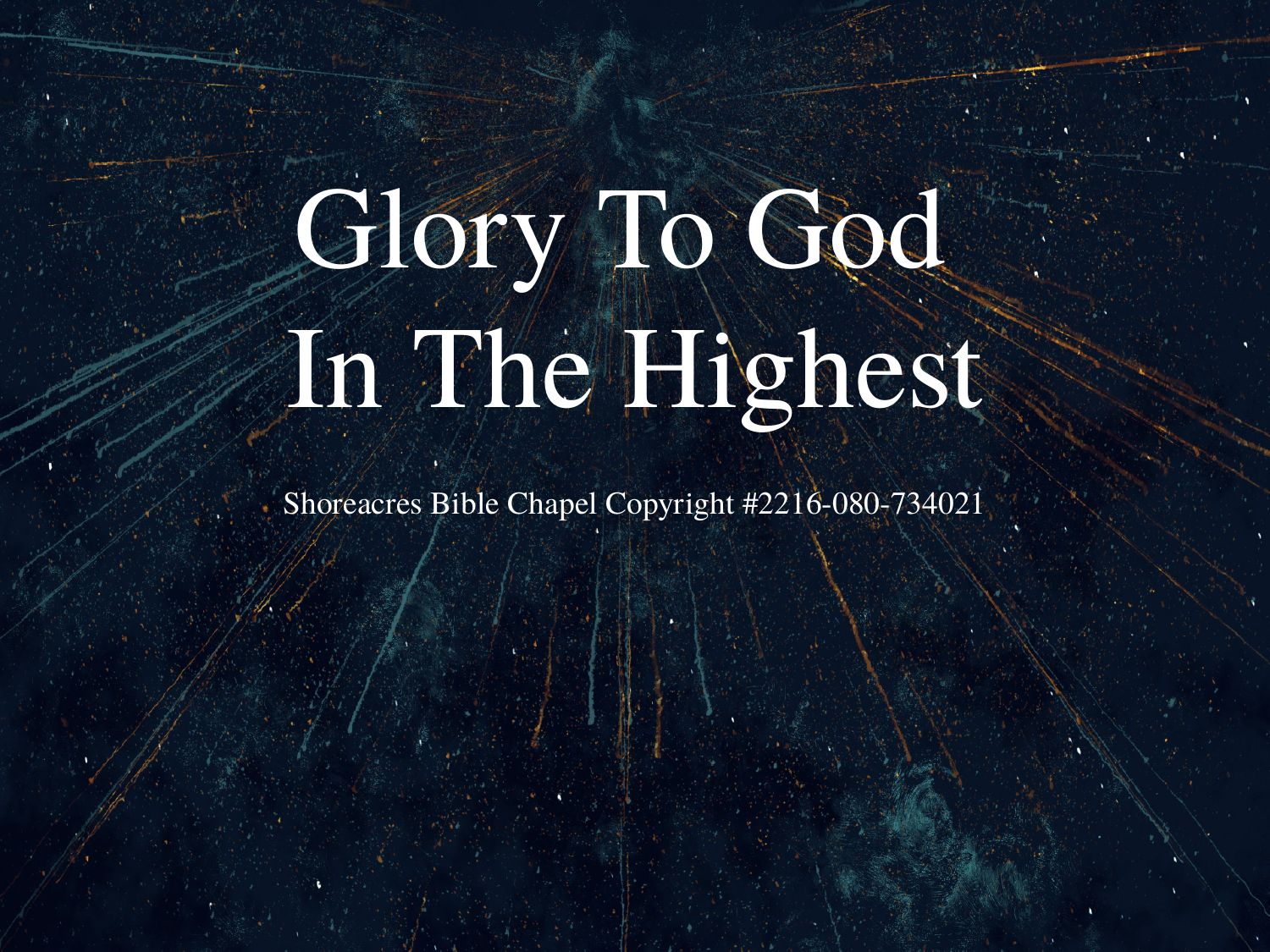

# Glory To God In The Highest
Shoreacres Bible Chapel Copyright #2216-080-734021